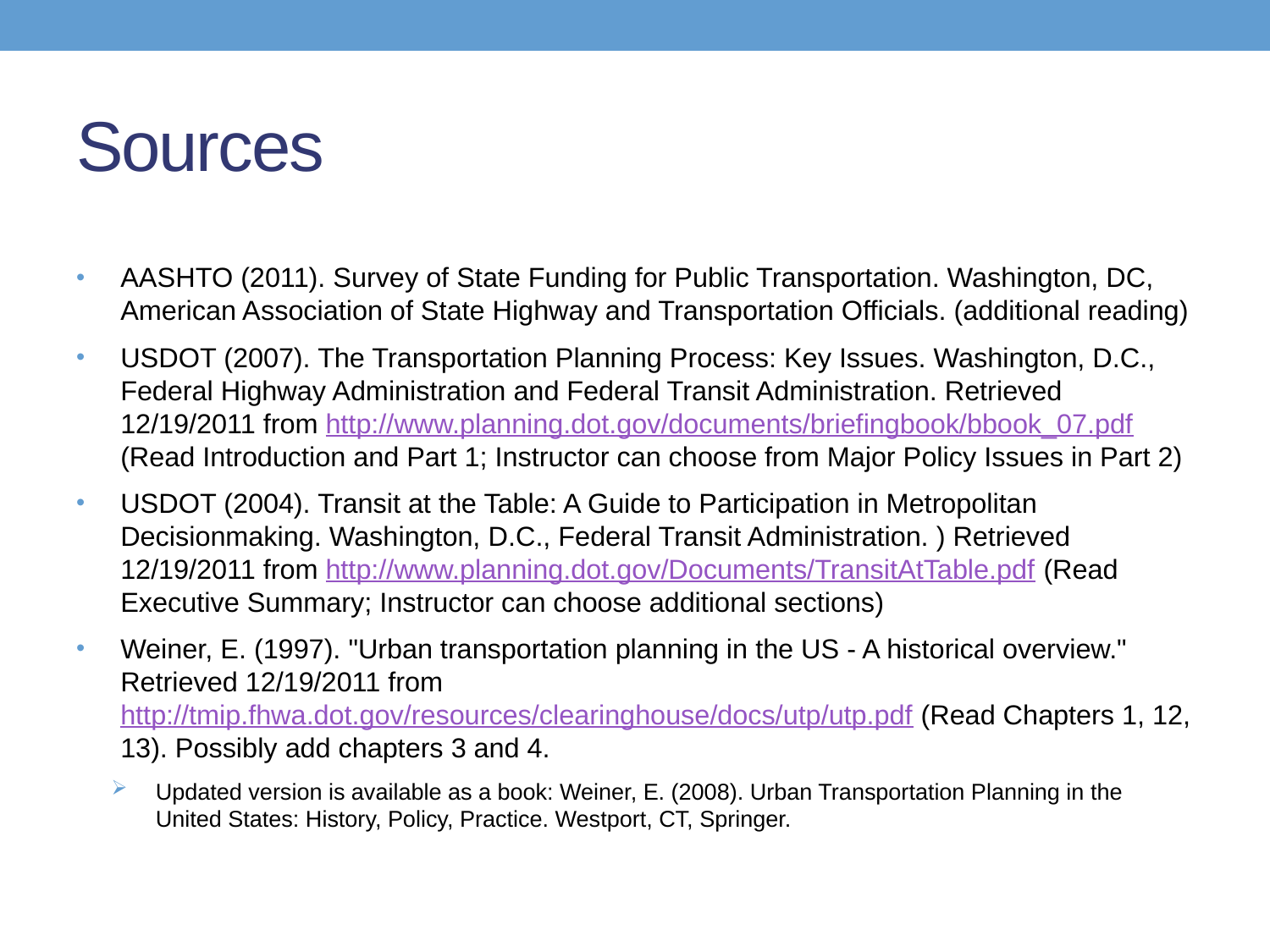

# Sources
AASHTO (2011). Survey of State Funding for Public Transportation. Washington, DC, American Association of State Highway and Transportation Officials. (additional reading)
USDOT (2007). The Transportation Planning Process: Key Issues. Washington, D.C., Federal Highway Administration and Federal Transit Administration. Retrieved 12/19/2011 from http://www.planning.dot.gov/documents/briefingbook/bbook_07.pdf (Read Introduction and Part 1; Instructor can choose from Major Policy Issues in Part 2)
USDOT (2004). Transit at the Table: A Guide to Participation in Metropolitan Decisionmaking. Washington, D.C., Federal Transit Administration. ) Retrieved 12/19/2011 from http://www.planning.dot.gov/Documents/TransitAtTable.pdf (Read Executive Summary; Instructor can choose additional sections)
Weiner, E. (1997). "Urban transportation planning in the US - A historical overview." Retrieved 12/19/2011 from http://tmip.fhwa.dot.gov/resources/clearinghouse/docs/utp/utp.pdf (Read Chapters 1, 12, 13). Possibly add chapters 3 and 4.
Updated version is available as a book: Weiner, E. (2008). Urban Transportation Planning in the United States: History, Policy, Practice. Westport, CT, Springer.